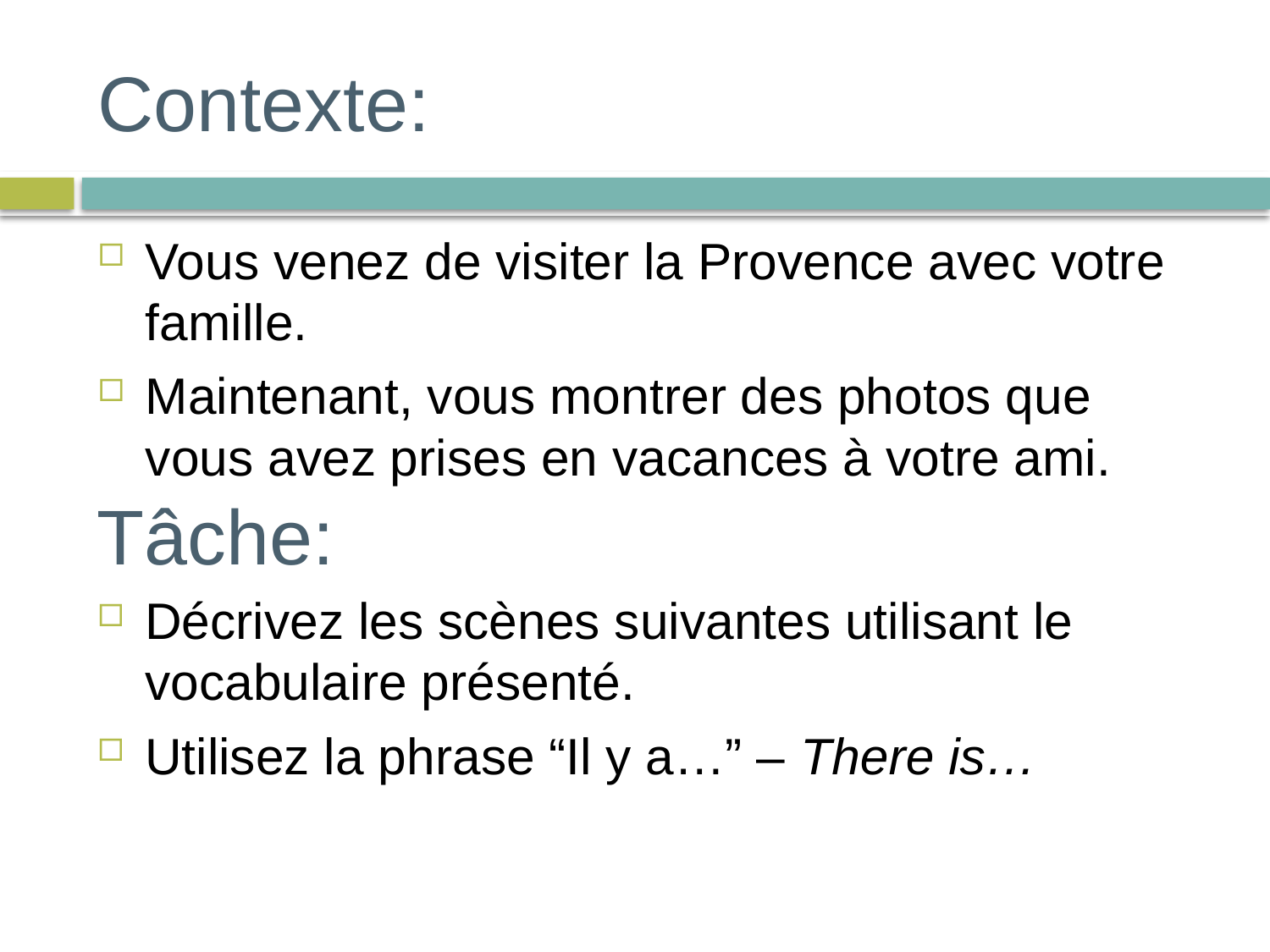

# Contexte:
Vous venez de visiter la Provence avec votre famille.
Maintenant, vous montrer des photos que vous avez prises en vacances à votre ami.

Tâche:
Décrivez les scènes suivantes utilisant le vocabulaire présenté.
Utilisez la phrase “Il y a…” – There is…